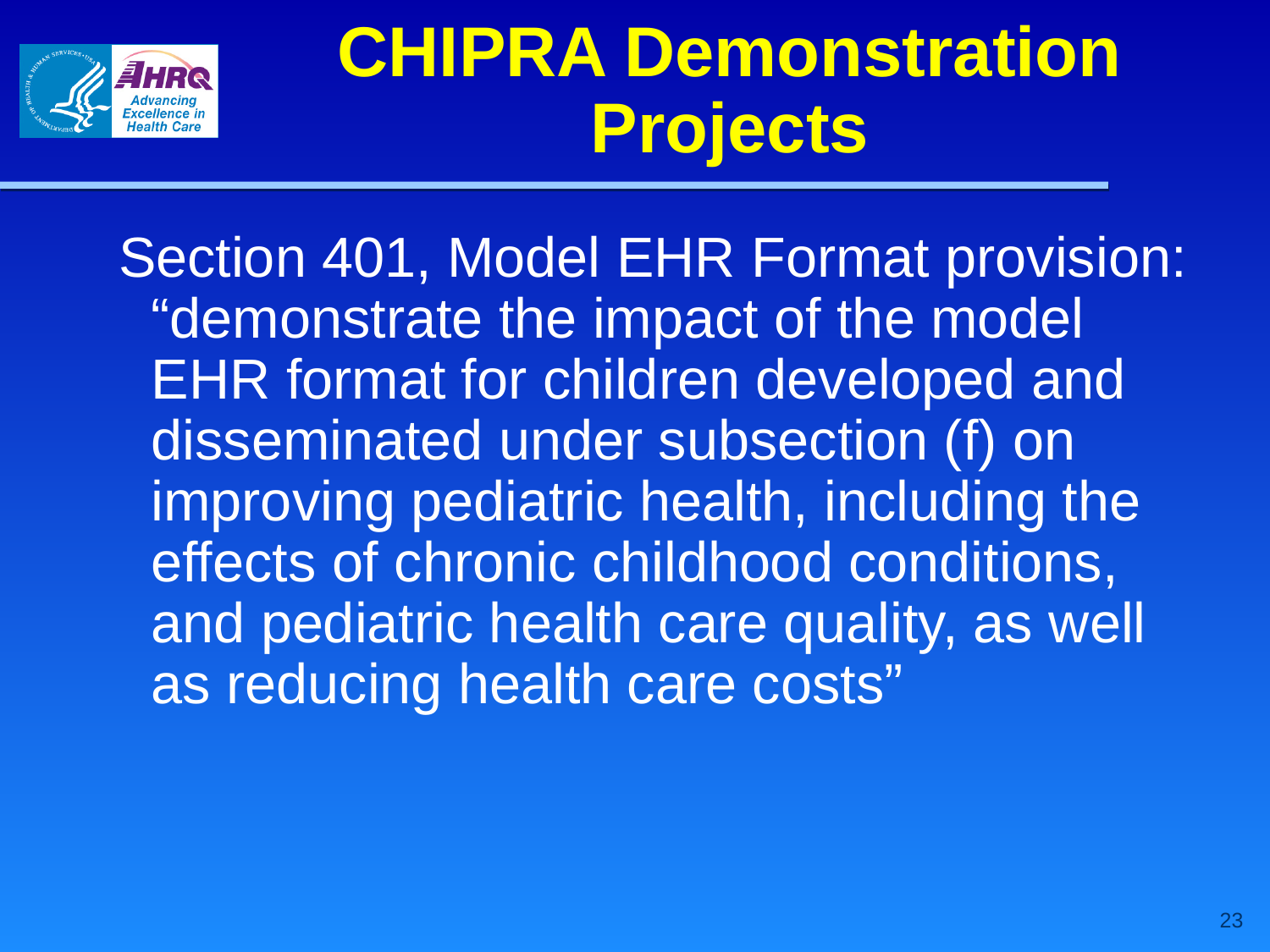

CHIPRA Demonstration Projects
Section 401, Model EHR Format provision: “demonstrate the impact of the model EHR format for children developed and disseminated under subsection (f) on improving pediatric health, including the effects of chronic childhood conditions, and pediatric health care quality, as well as reducing health care costs”
23